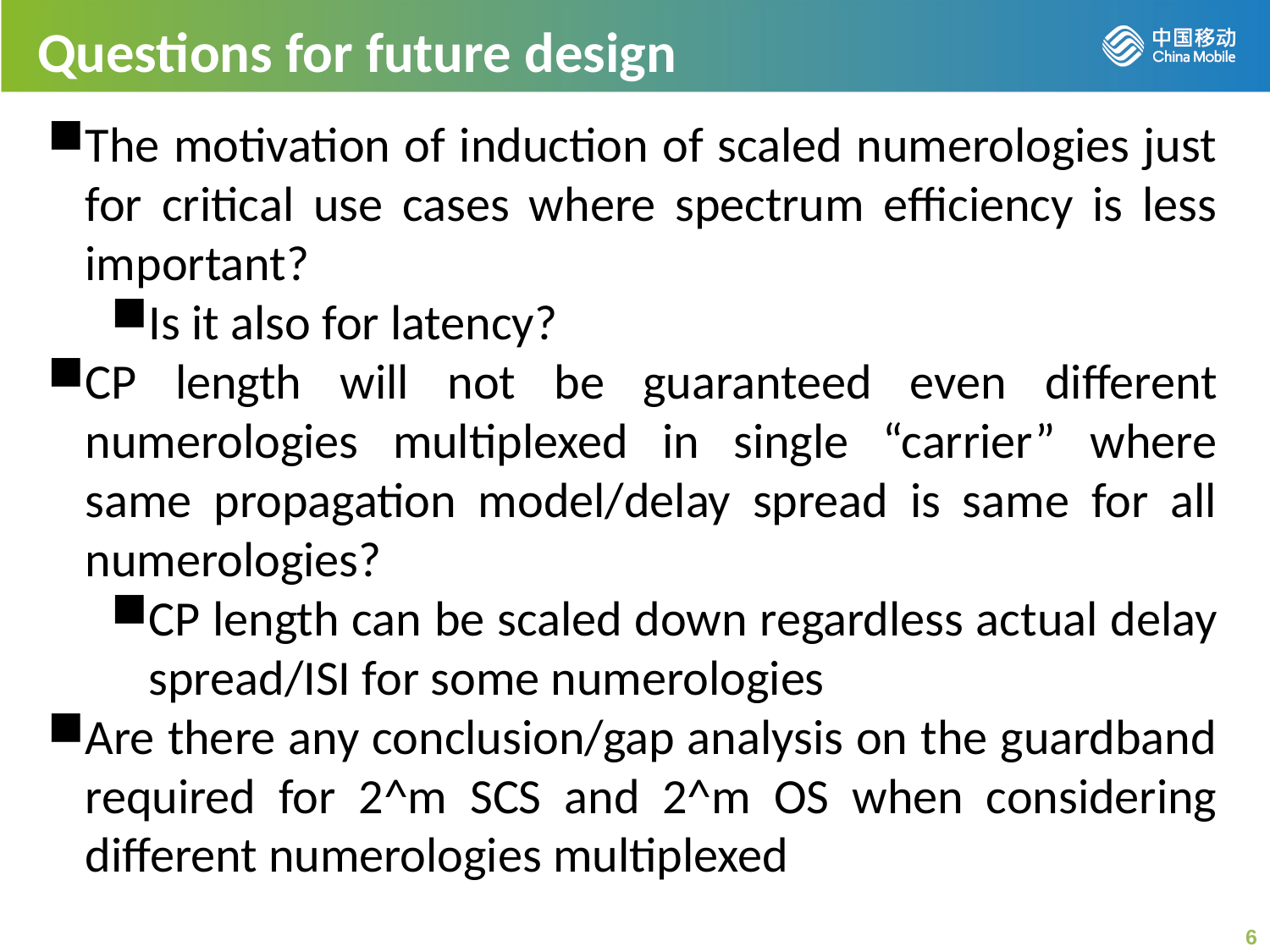

Questions for future design
The motivation of induction of scaled numerologies just for critical use cases where spectrum efficiency is less important?
Is it also for latency?
CP length will not be guaranteed even different numerologies multiplexed in single “carrier” where same propagation model/delay spread is same for all numerologies?
CP length can be scaled down regardless actual delay spread/ISI for some numerologies
Are there any conclusion/gap analysis on the guardband required for 2^m SCS and 2^m OS when considering different numerologies multiplexed